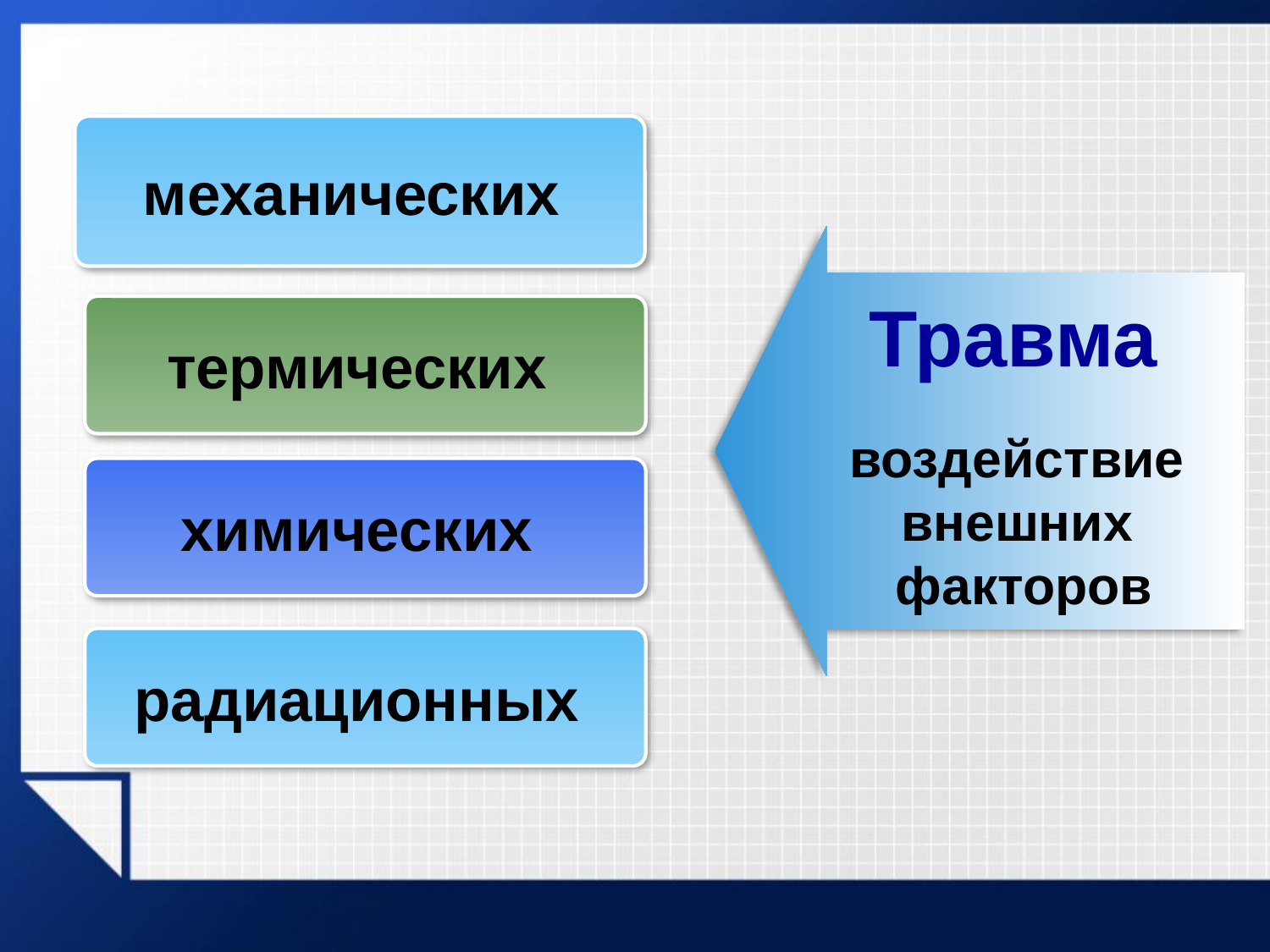

механических
Травма

воздействие
внешних
факторов
термических

химических
радиационных